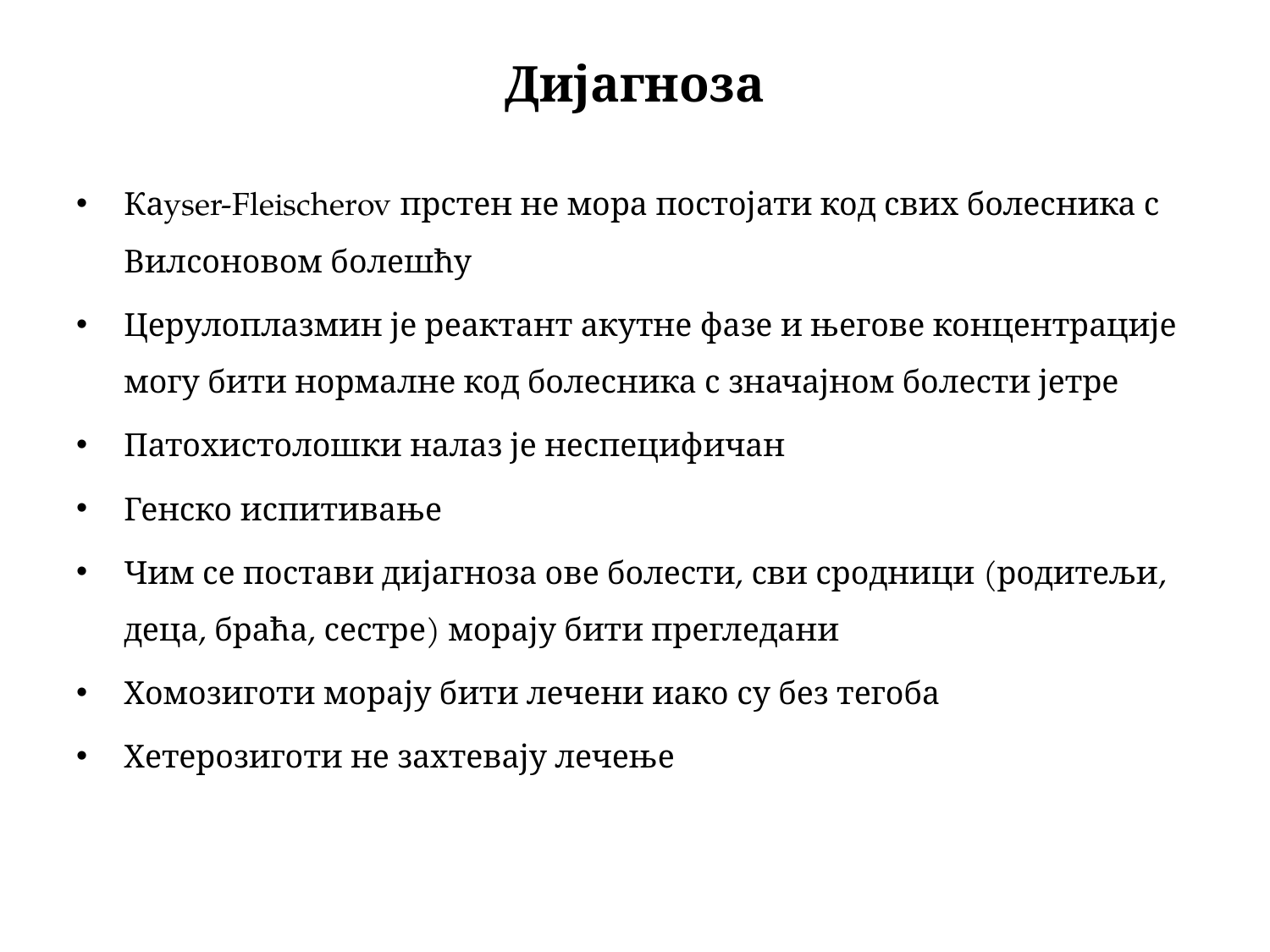

# Дијагноза
Каyser-Fleischerov прстен не мора постојати код свих болесника с Вилсоновом болешћу
Церулоплазмин је реактант акутне фазе и његове концентрације могу бити нормалне код болесника с значајном болести јетре
Патохистолошки налаз је неспецифичан
Генско испитивање
Чим се постави дијагноза ове болести, сви сродници (родитељи, деца, браћа, сестре) морају бити прегледани
Хомозиготи морају бити лечени иако су без тегоба
Хетерозиготи не захтевају лечење